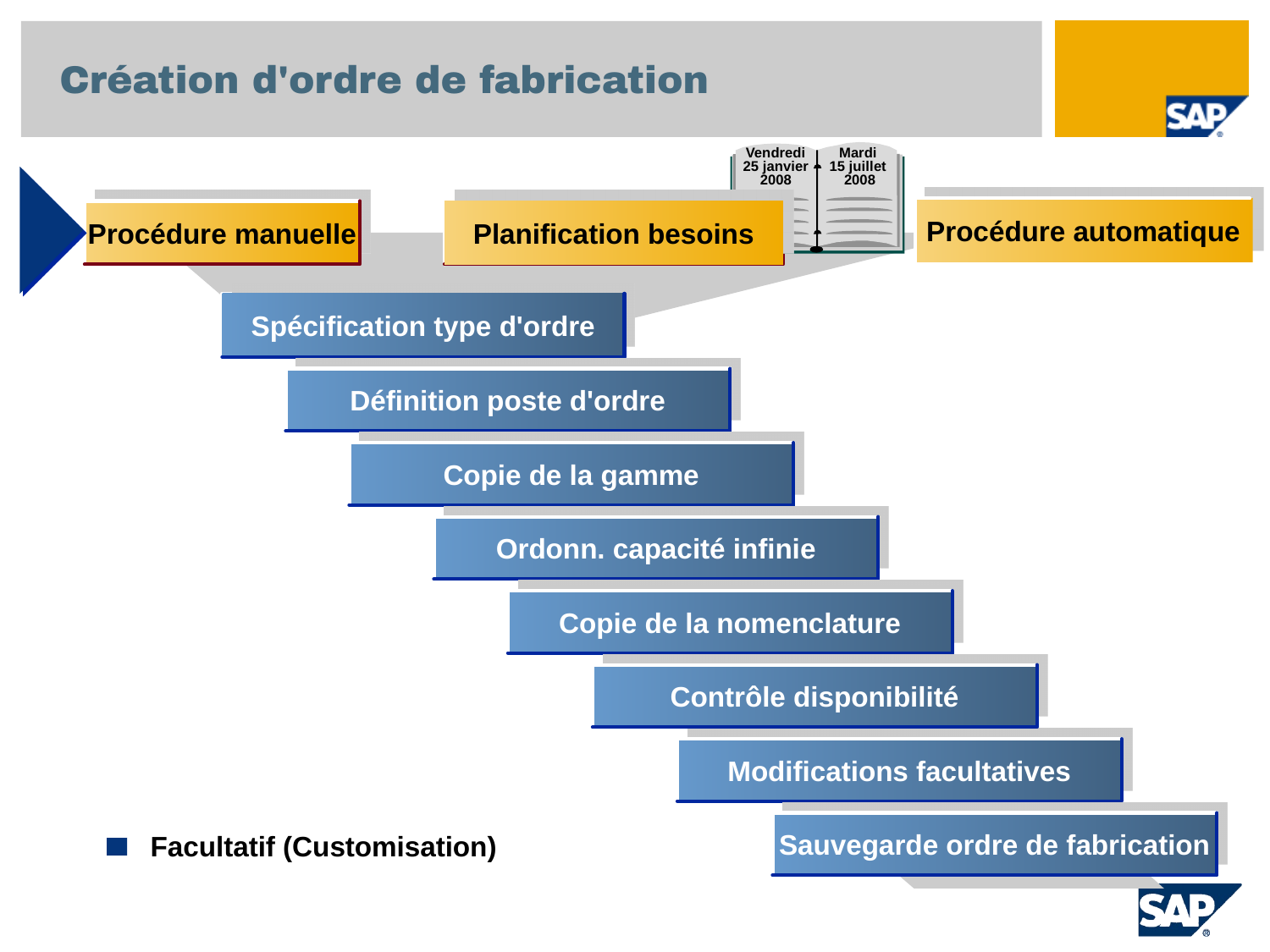

# Création d'ordre de fabrication
Vendredi
25 janvier
2008
Mardi
15 juillet
 2008

Procédure automatique

Procédure manuelle

Planification besoins

Spécification type d'ordre

Définition poste d'ordre

Copie de la gamme

Ordonn. capacité infinie

Copie de la nomenclature

Contrôle disponibilité

Modifications facultatives

Sauvegarde ordre de fabrication

Facultatif (Customisation)